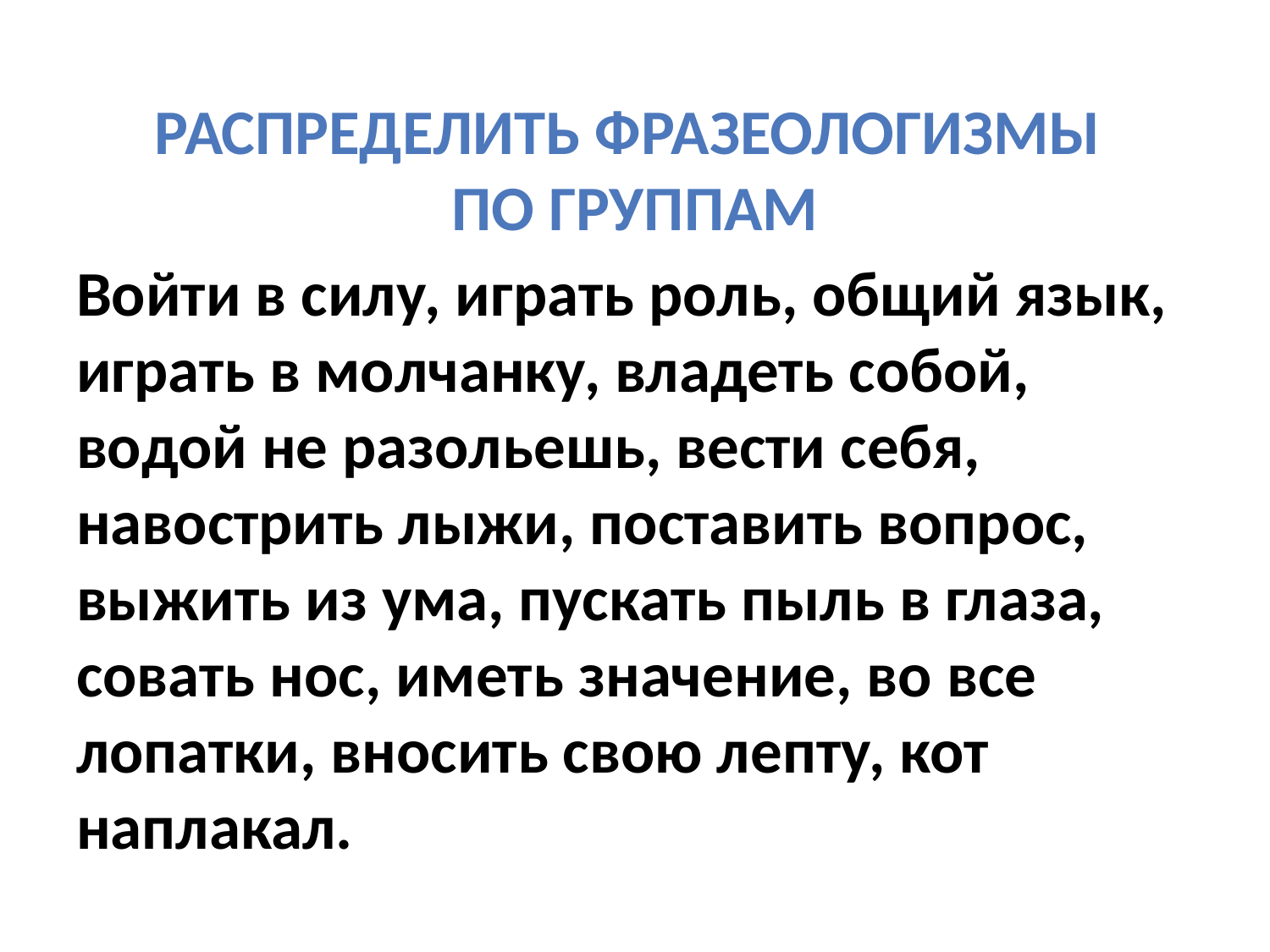

# Распределить фразеологизмы по группам
Войти в силу, играть роль, общий язык, играть в молчанку, владеть собой, водой не разольешь, вести себя, навострить лыжи, поставить вопрос, выжить из ума, пускать пыль в глаза, совать нос, иметь значение, во все лопатки, вносить свою лепту, кот наплакал.